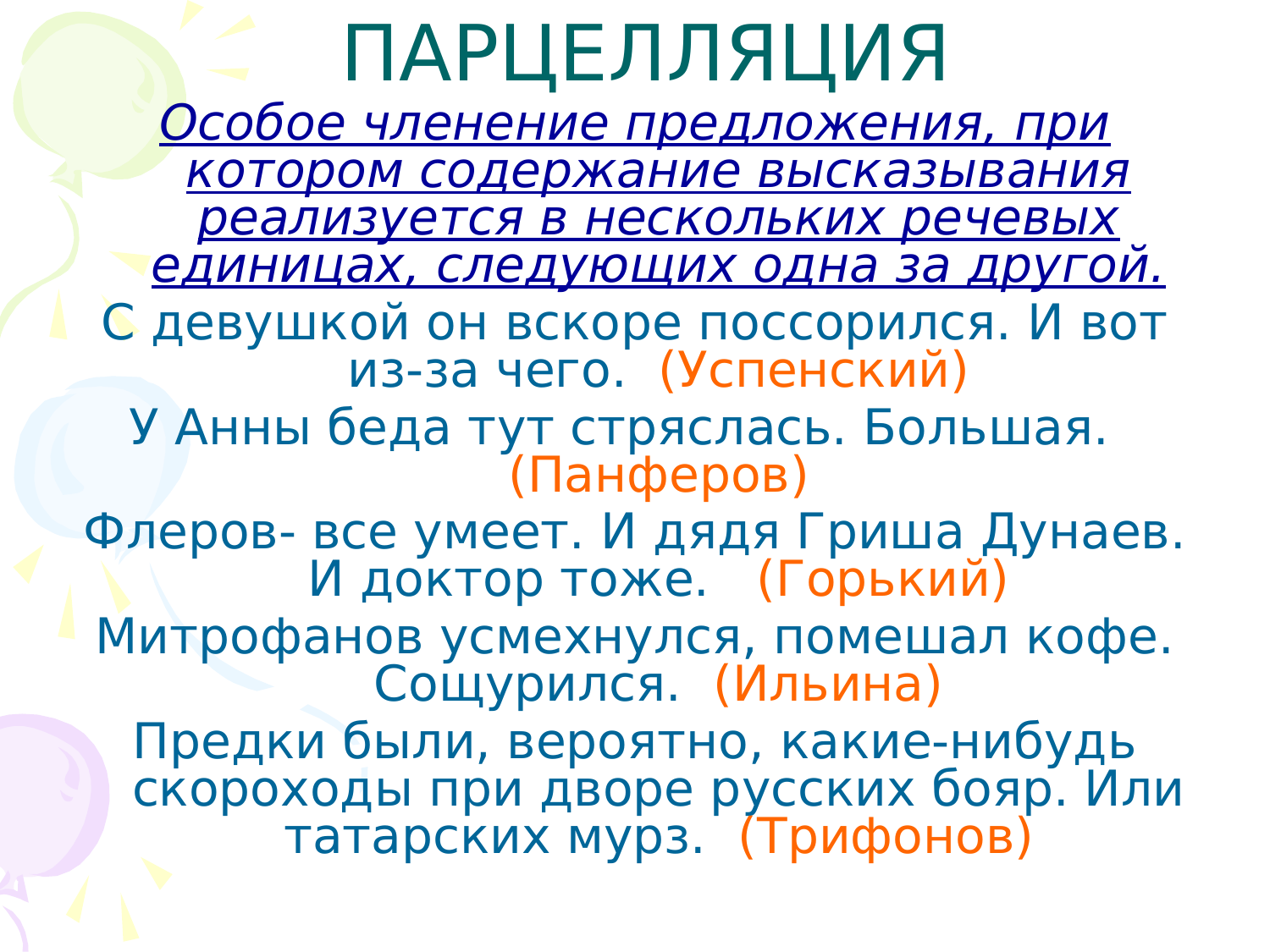

# ПАРЦЕЛЛЯЦИЯ
Особое членение предложения, при котором содержание высказывания реализуется в нескольких речевых единицах, следующих одна за другой.
С девушкой он вскоре поссорился. И вот из-за чего.  (Успенский)
У Анны беда тут стряслась. Большая.   (Панферов)
Флеров- все умеет. И дядя Гриша Дунаев. И доктор тоже.   (Горький)
Митрофанов усмехнулся, помешал кофе. Сощурился.  (Ильина)
Предки были, вероятно, какие-нибудь скороходы при дворе русских бояр. Или татарских мурз.  (Трифонов)